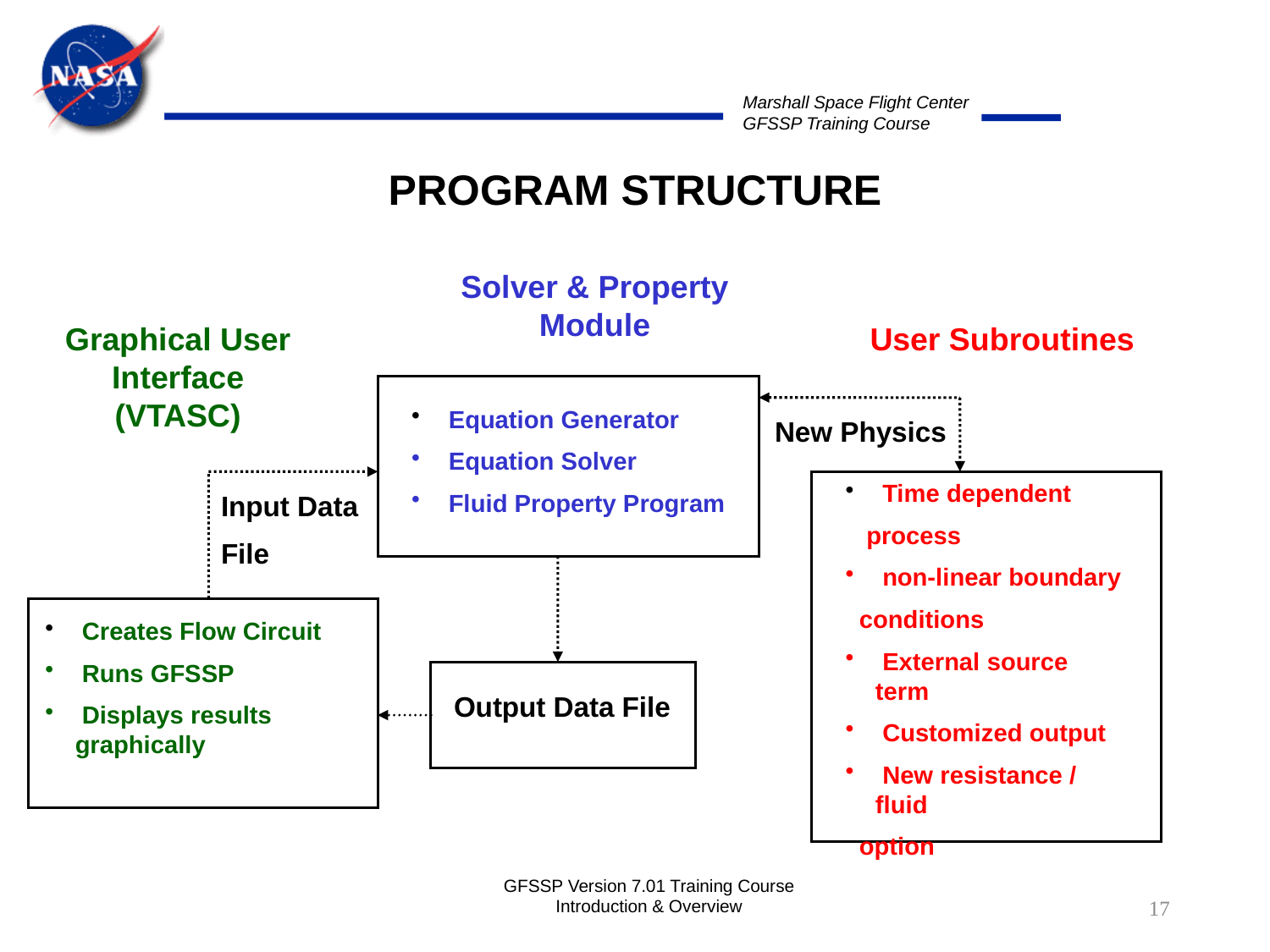

PROGRAM STRUCTURE
Solver & Property Module
Graphical User Interface (VTASC)
User Subroutines

 Equation Generator
 Equation Solver
 Fluid Property Program

New Physics

 Time dependent
   process
 non-linear boundary
  conditions
 External source term
 Customized output
 New resistance / fluid
  option
Input Data
File

 Creates Flow Circuit
 Runs GFSSP
 Displays results graphically

Output Data File

GFSSP Version 7.01 Training Course Introduction & Overview
17